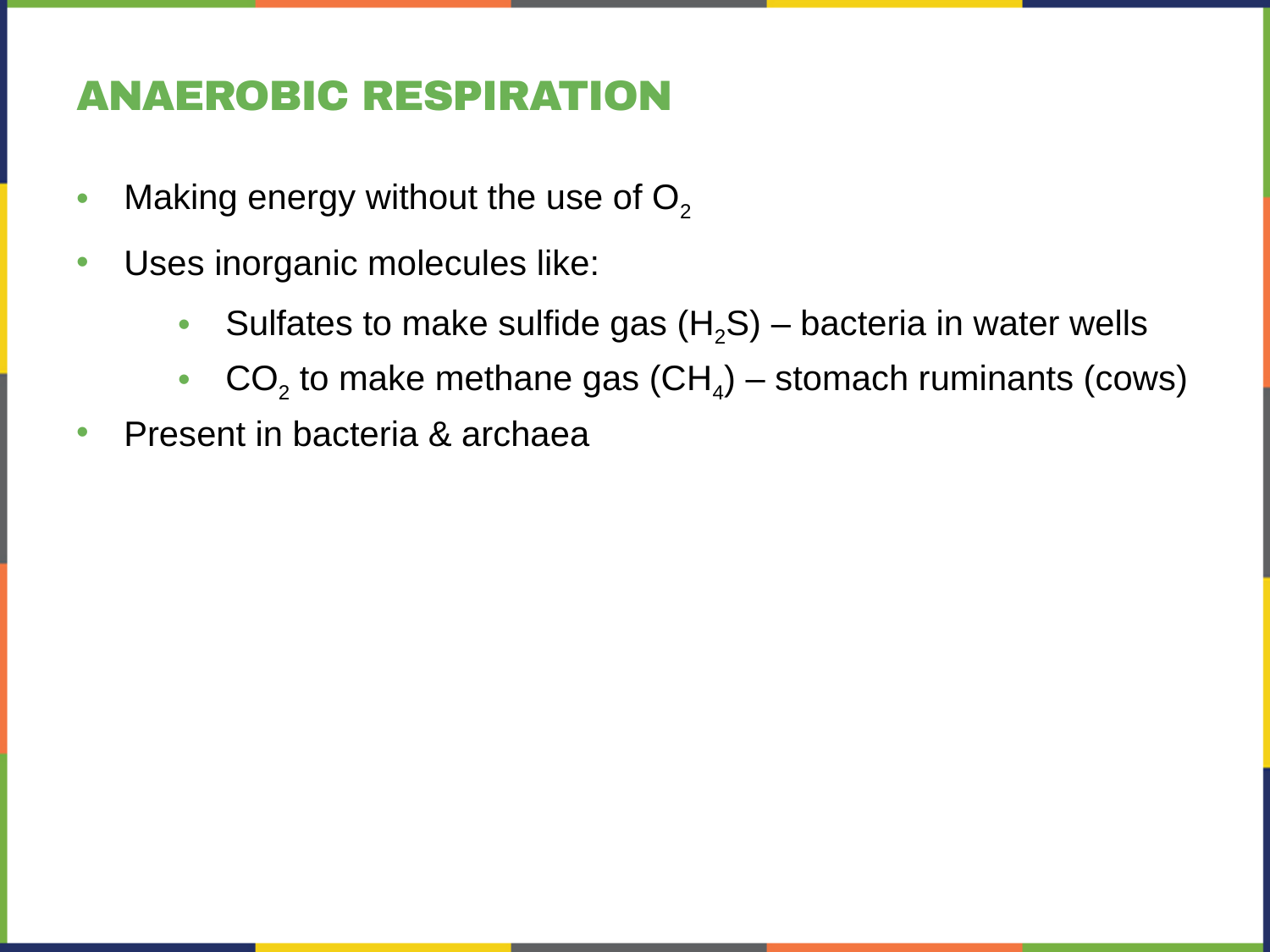

# Anaerobic respiration
Making energy without the use of O2
Uses inorganic molecules like:
Sulfates to make sulfide gas (H2S) – bacteria in water wells
CO2 to make methane gas (CH4) – stomach ruminants (cows)
Present in bacteria & archaea